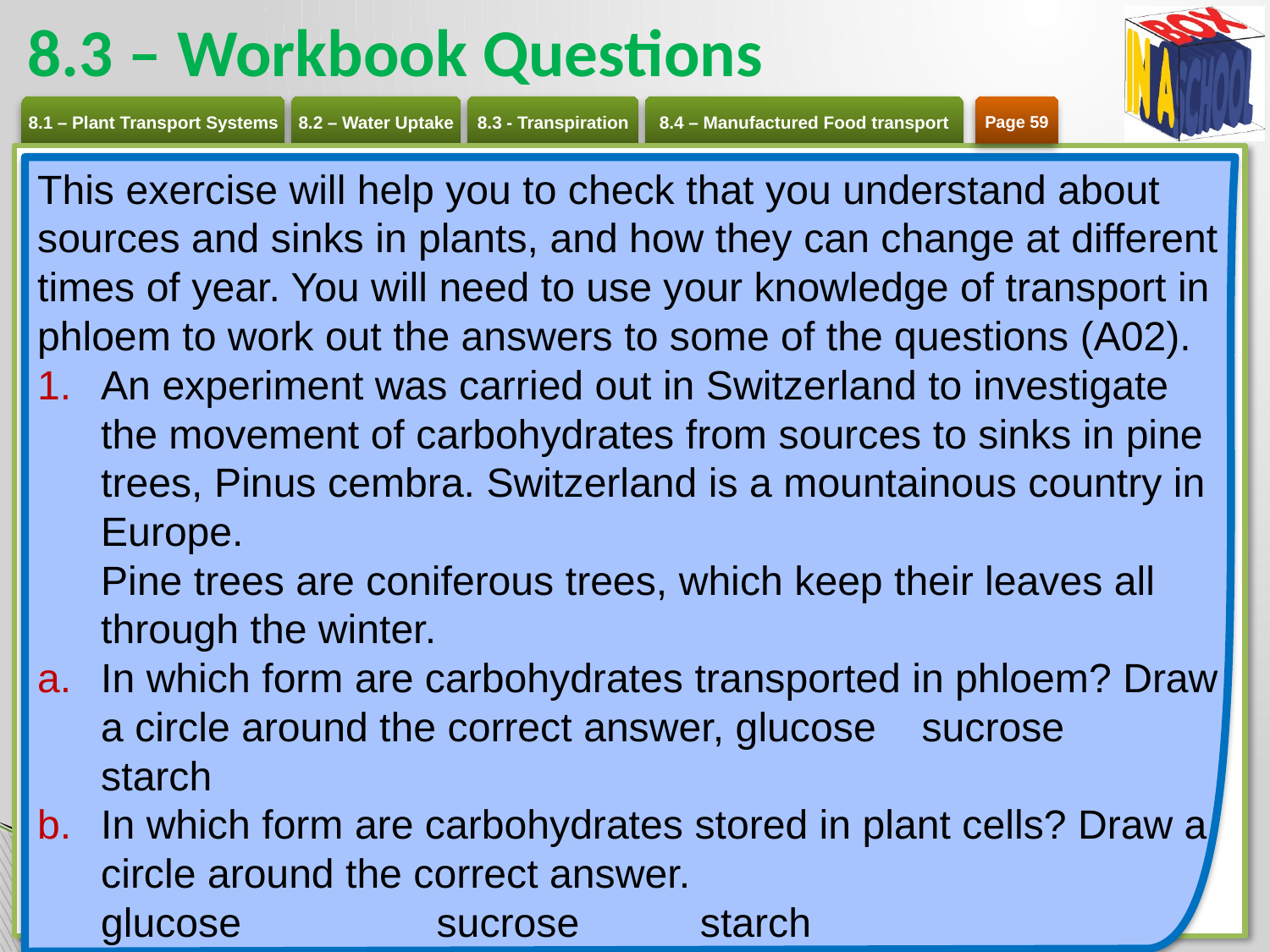

# 8.3 – Workbook Questions
Page 59
This exercise will help you to check that you understand about sources and sinks in plants, and how they can change at different times of year. You will need to use your knowledge of transport in phloem to work out the answers to some of the questions (A02).
An experiment was carried out in Switzerland to investigate the movement of carbohydrates from sources to sinks in pine trees, Pinus cembra. Switzerland is a mountainous country in Europe.
Pine trees are coniferous trees, which keep their leaves all through the winter.
In which form are carbohydrates transported in phloem? Draw a circle around the correct answer, glucose    sucrose    starch
In which form are carbohydrates stored in plant cells? Draw a circle around the correct answer.
glucose 	sucrose 	starch